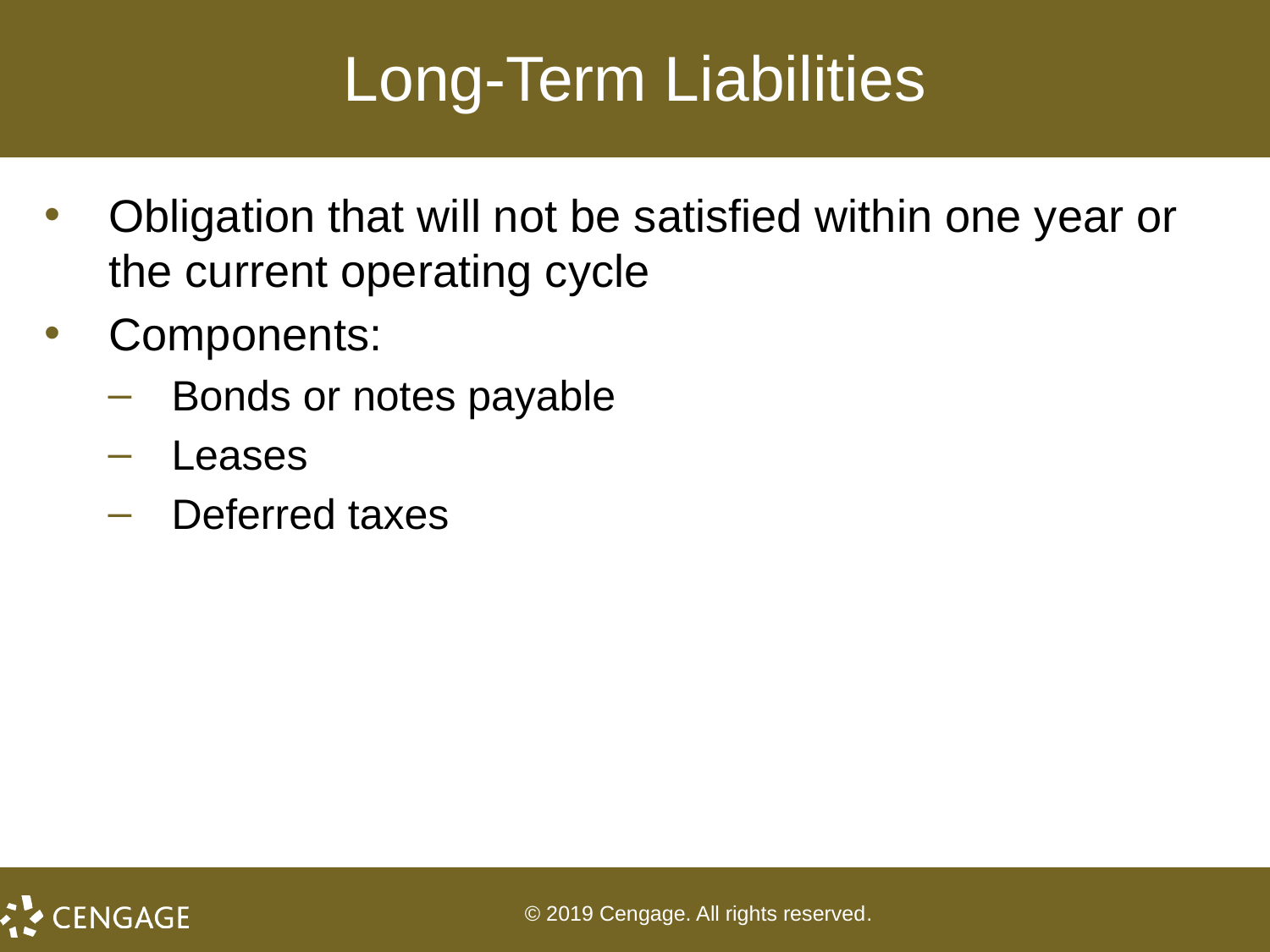

# Long-Term Liabilities
Obligation that will not be satisfied within one year or the current operating cycle
Components:
Bonds or notes payable
Leases
Deferred taxes